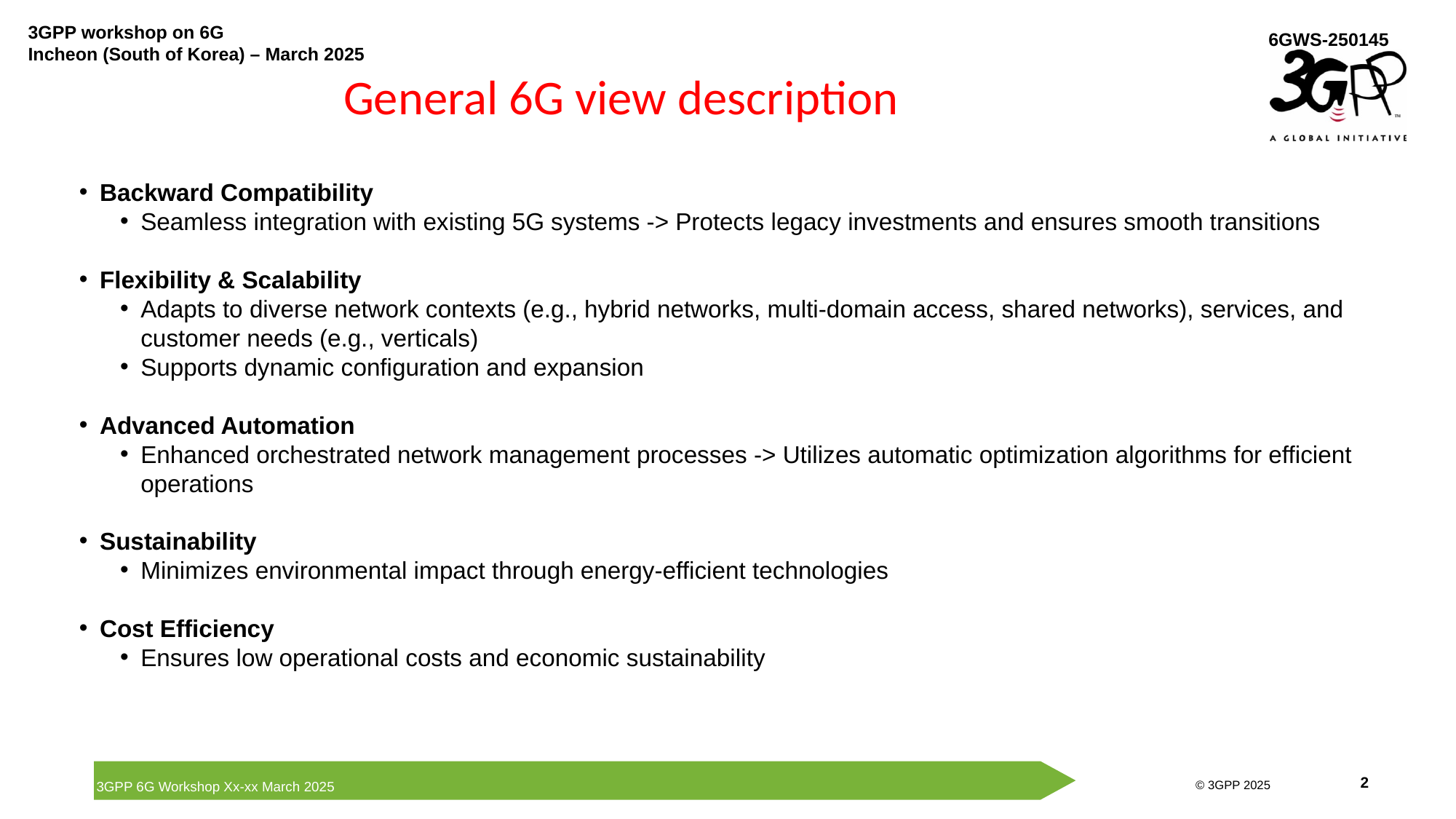

# General 6G view description
Backward Compatibility
Seamless integration with existing 5G systems -> Protects legacy investments and ensures smooth transitions

Flexibility & Scalability
Adapts to diverse network contexts (e.g., hybrid networks, multi-domain access, shared networks), services, and customer needs (e.g., verticals)
Supports dynamic configuration and expansion

Advanced Automation
Enhanced orchestrated network management processes -> Utilizes automatic optimization algorithms for efficient operations

Sustainability
Minimizes environmental impact through energy-efficient technologies

Cost Efficiency
Ensures low operational costs and economic sustainability